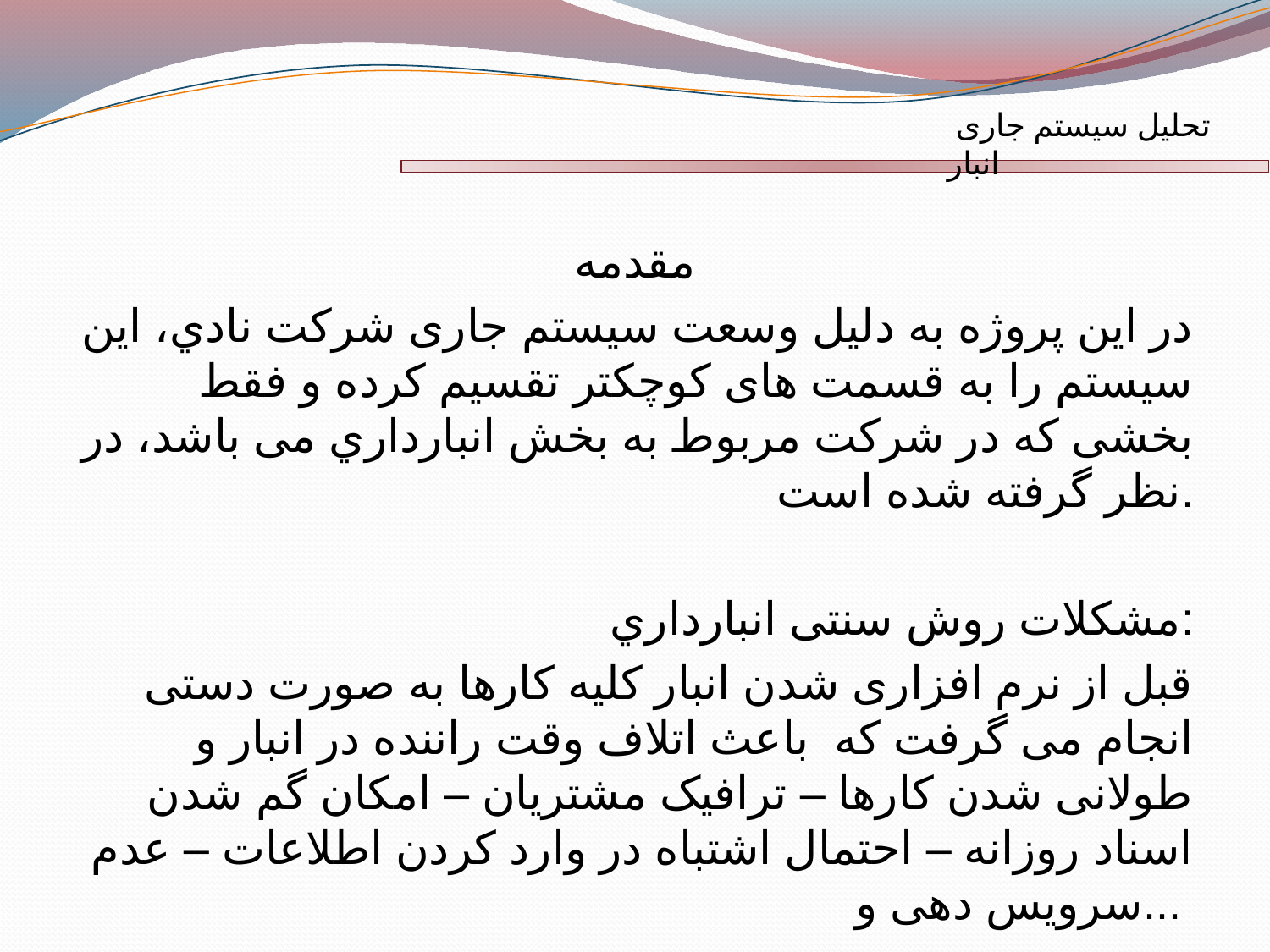

تحلیل سیستم جاری انبار

مقدمه
در این پروژه به دلیل وسعت سیستم جاری شركت نادي، این سیستم را به قسمت های کوچکتر تقسیم کرده و فقط بخشی که در شركت مربوط به بخش انبارداري می باشد، در نظر گرفته شده است.

مشکلات روش سنتی انبارداري:
قبل از نرم افزاری شدن انبار کلیه کارها به صورت دستی انجام می گرفت که  باعث اتلاف وقت راننده در انبار و طولانی شدن کارها – ترافیک مشتریان – امکان گم شدن اسناد روزانه – احتمال اشتباه در وارد کردن اطلاعات – عدم سرویس دهی و...